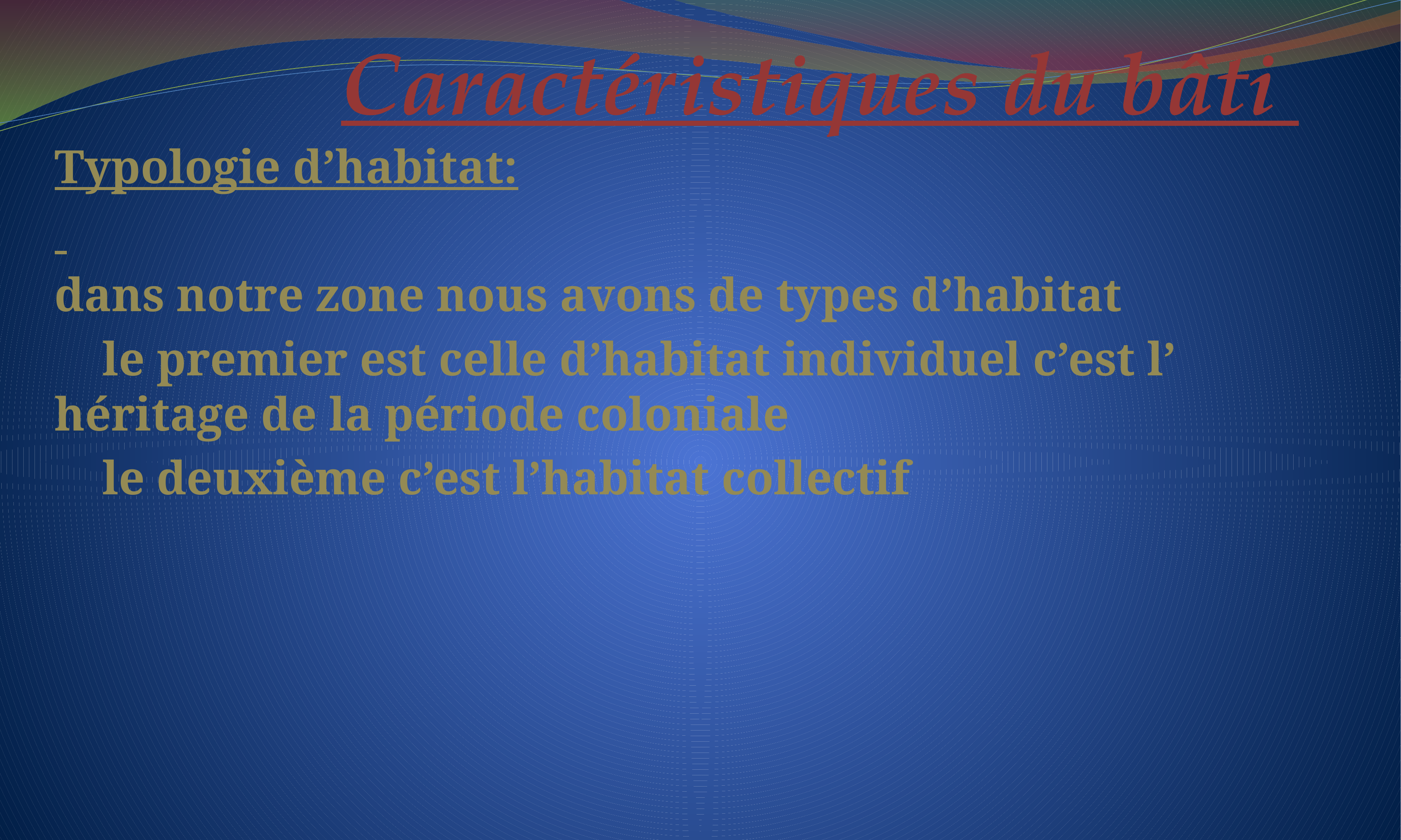

# Caractéristiques du bâti
Typologie d’habitat:

dans notre zone nous avons de types d’habitat
    le premier est celle d’habitat individuel c’est l’ héritage de la période coloniale
    le deuxième c’est l’habitat collectif